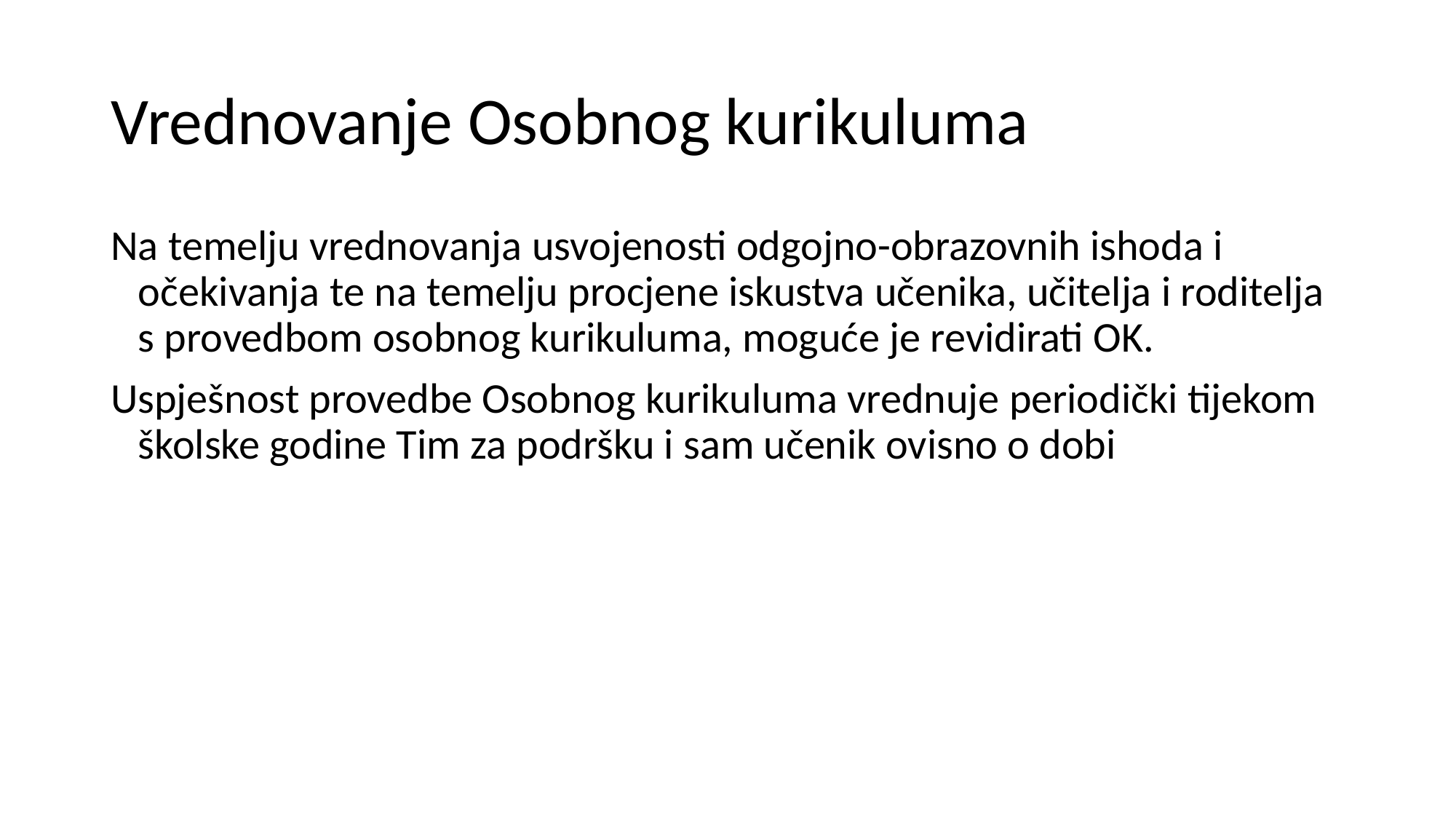

# Vrednovanje Osobnog kurikuluma
Na temelju vrednovanja usvojenosti odgojno-obrazovnih ishoda i očekivanja te na temelju procjene iskustva učenika, učitelja i roditelja s provedbom osobnog kurikuluma, moguće je revidirati OK.
Uspješnost provedbe Osobnog kurikuluma vrednuje periodički tijekom školske godine Tim za podršku i sam učenik ovisno o dobi